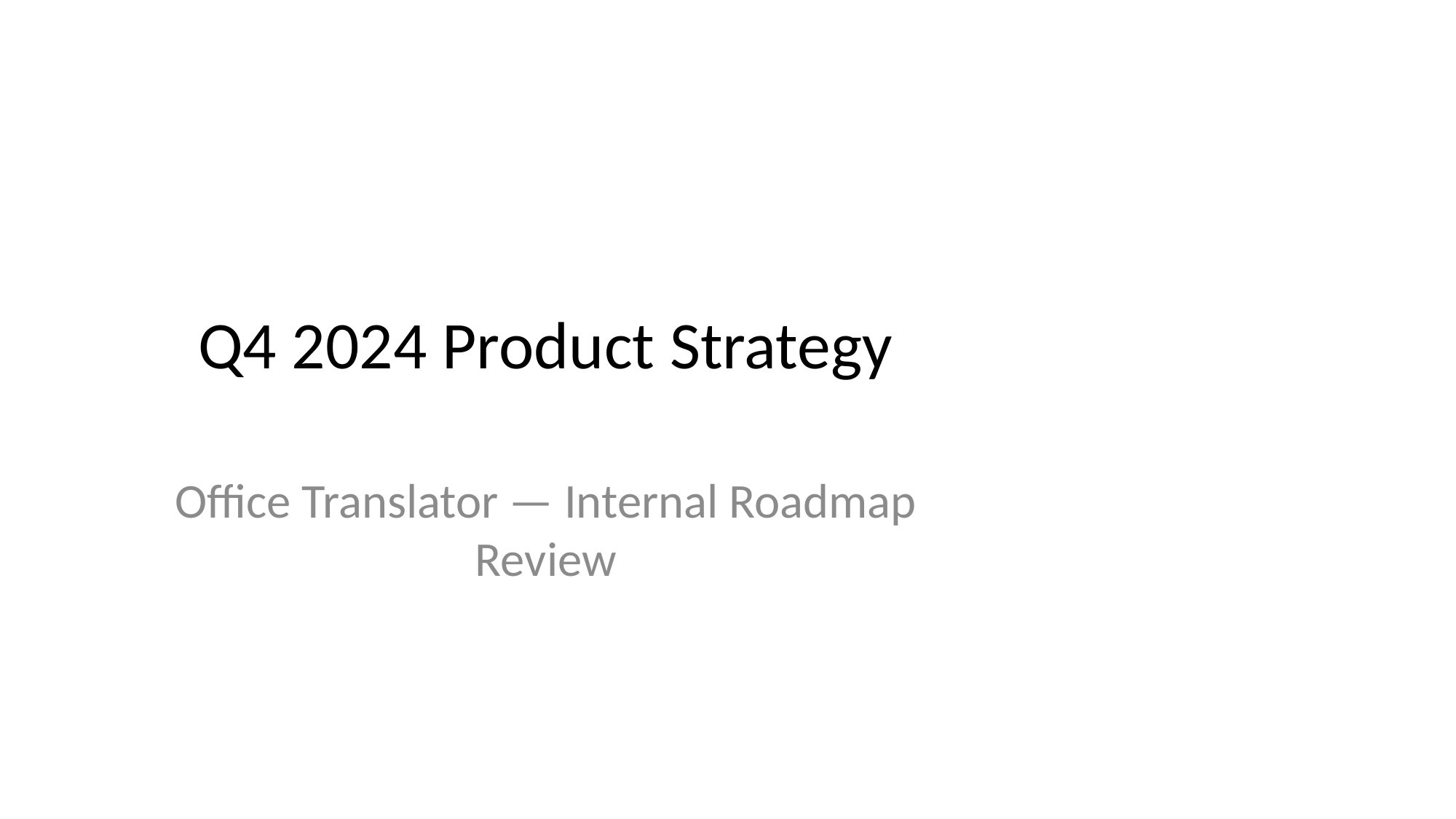

# Q4 2024 Product Strategy
Office Translator — Internal Roadmap Review